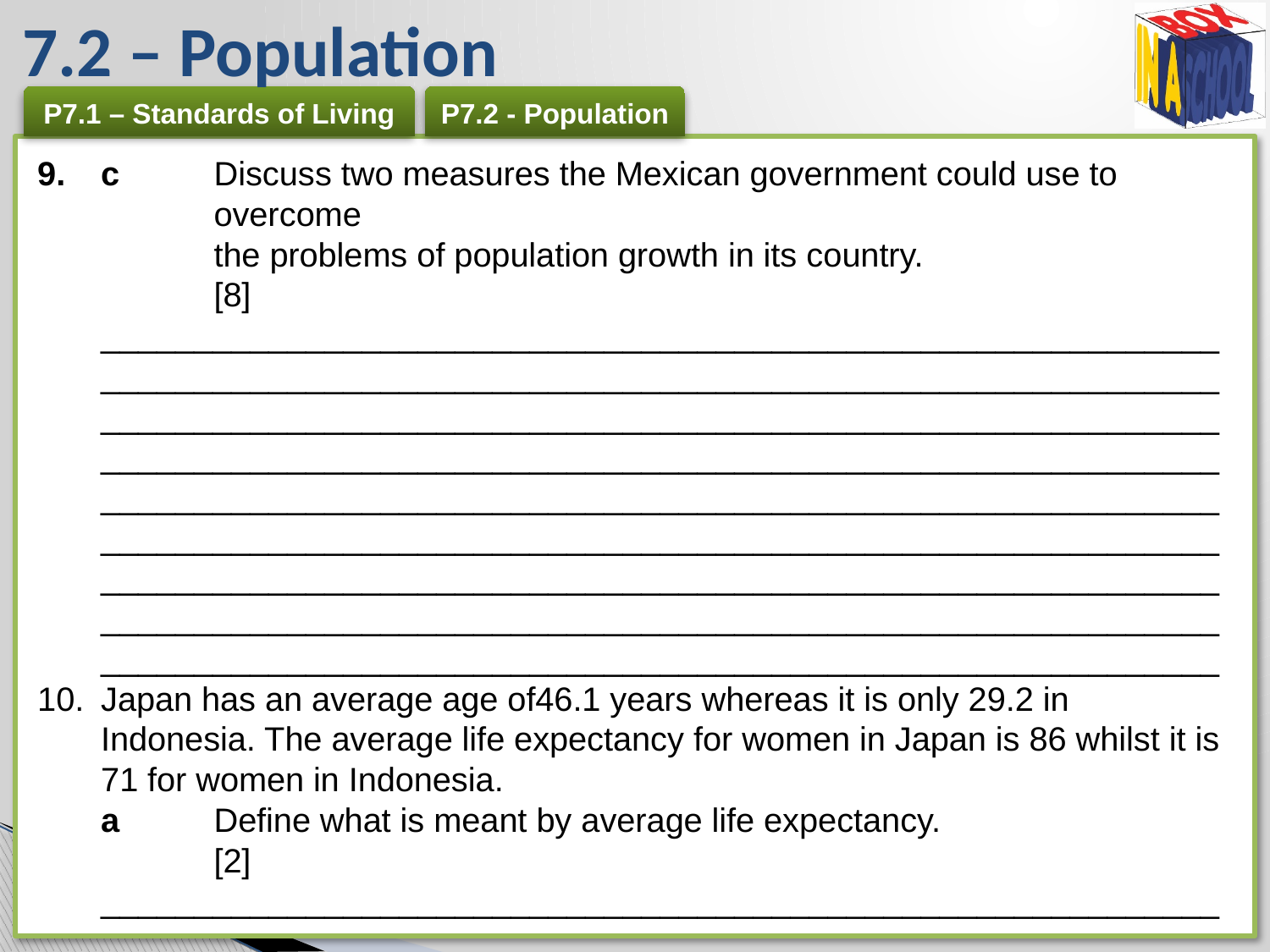

# 7.2 – Population
c 	Discuss two measures the Mexican government could use to 	overcome 	the problems of population growth in its country. 	[8]
____________________________________________________________________________________________________________________________________________________________________________________________________________________________________________________________________________________________________________________________________________________________________________________________________________________________________________________________________________________________________________________________________________________________
Japan has an average age of46.1 years whereas it is only 29.2 in Indonesia. The average life expectancy for women in Japan is 86 whilst it is 71 for women in Indonesia.
a 	Define what is meant by average life expectancy. 	[2]
________________________________________________________________________________________________________________________________________________________________________________________________________________________________________________